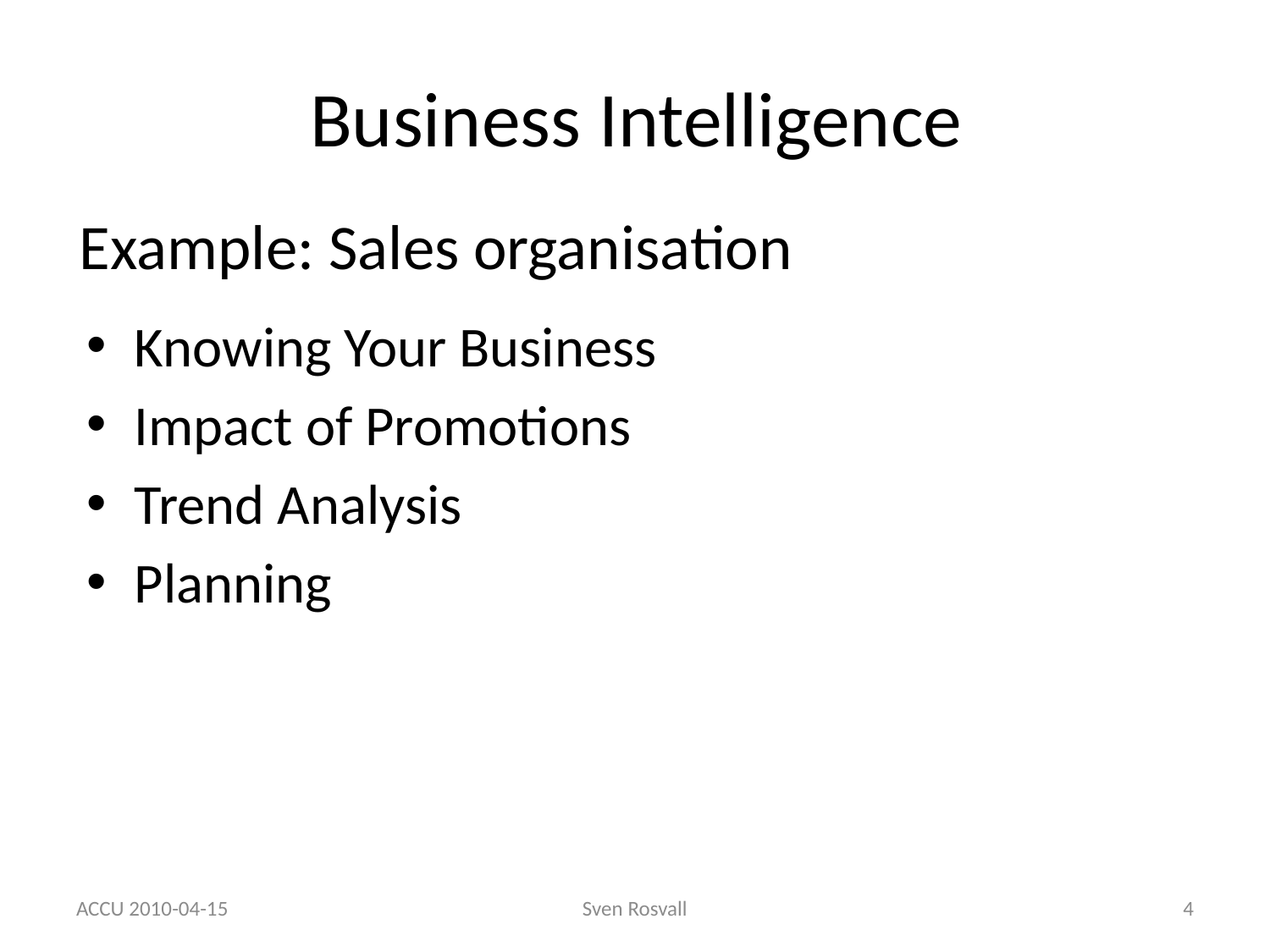

# Business Intelligence
Example: Sales organisation
Knowing Your Business
Impact of Promotions
Trend Analysis
Planning
ACCU 2010-04-15
Sven Rosvall
4